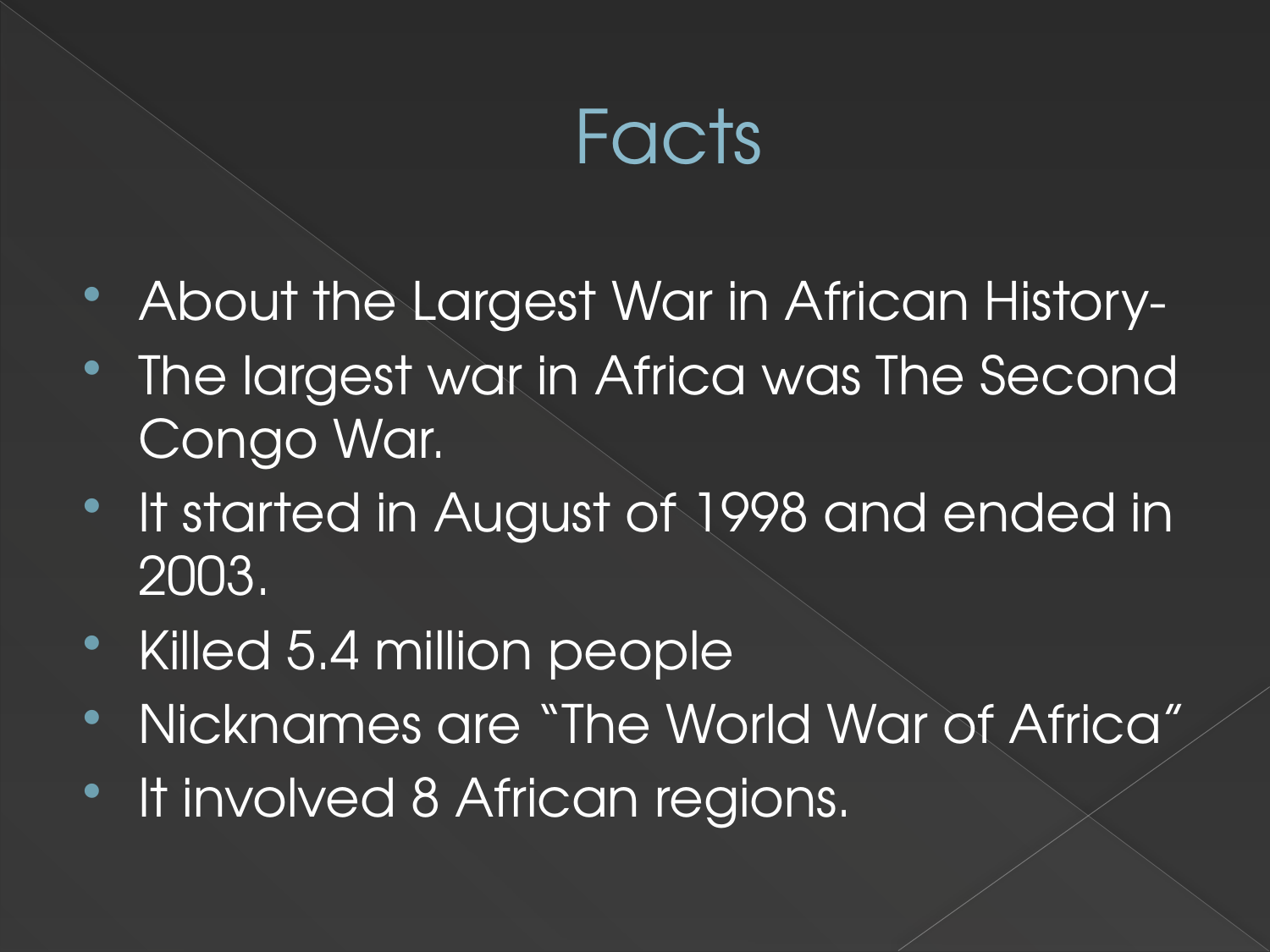

# Facts
About the Largest War in African History-
The largest war in Africa was The Second Congo War.
It started in August of 1998 and ended in 2003.
Killed 5.4 million people
Nicknames are “The World War of Africa”
It involved 8 African regions.